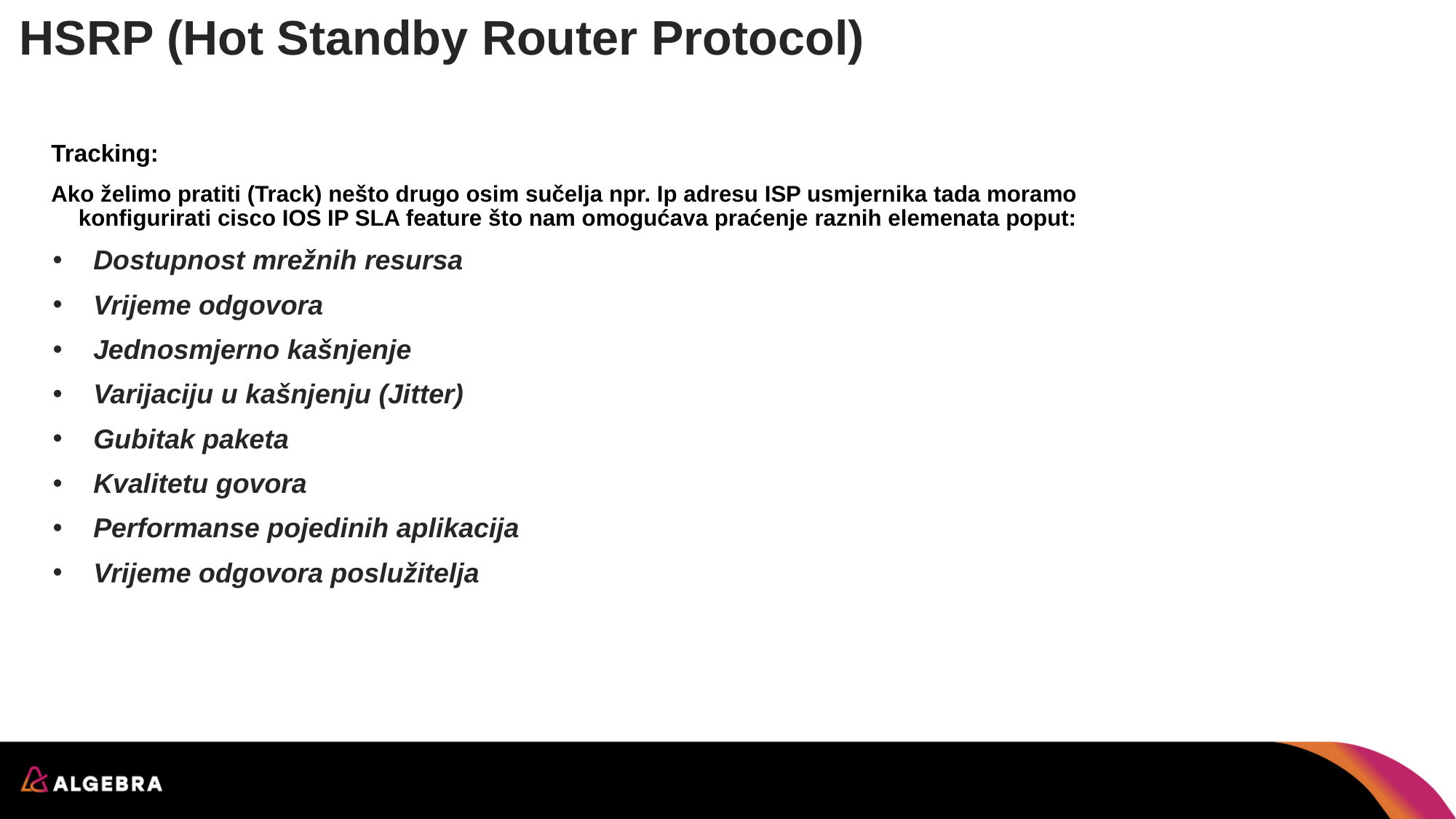

# HSRP (Hot Standby Router Protocol)
Tracking:
Ako želimo pratiti (Track) nešto drugo osim sučelja npr. Ip adresu ISP usmjernika tada moramo konfigurirati cisco IOS IP SLA feature što nam omogućava praćenje raznih elemenata poput:
Dostupnost mrežnih resursa
Vrijeme odgovora
Jednosmjerno kašnjenje
Varijaciju u kašnjenju (Jitter)
Gubitak paketa
Kvalitetu govora
Performanse pojedinih aplikacija
Vrijeme odgovora poslužitelja